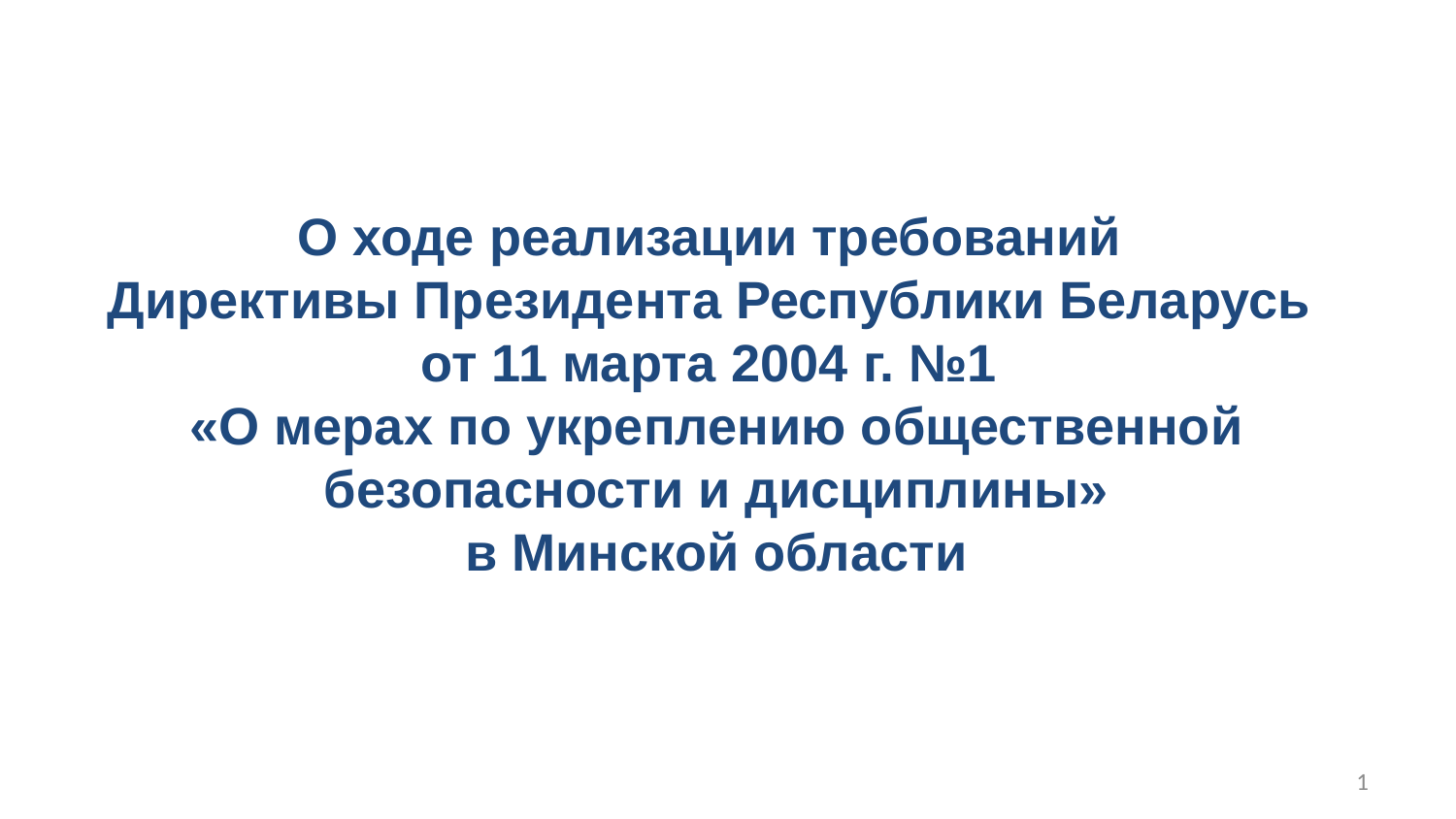

# О ходе реализации требований Директивы Президента Республики Беларусь от 11 марта 2004 г. №1 «О мерах по укреплению общественной безопасности и дисциплины» в Минской области
1